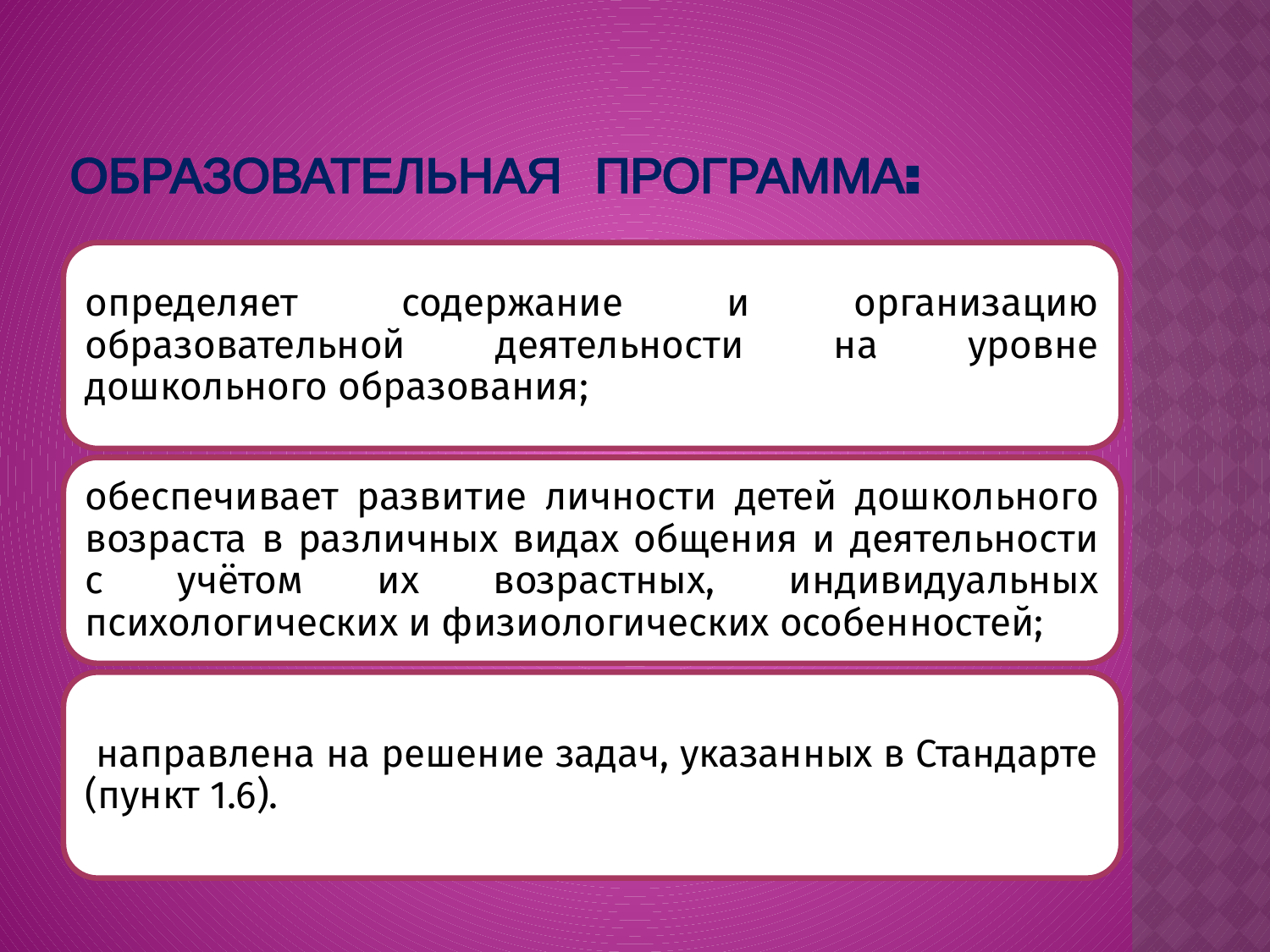

# Образовательная  программа:
определяет содержание и организацию образовательной деятельности на уровне дошкольного образования;
обеспечивает развитие личности детей дошкольного возраста в различных видах общения и деятельности с учётом их возрастных, индивидуальных психологических и физиологических особенностей;
 направлена на решение задач, указанных в Стандарте (пункт 1.6).